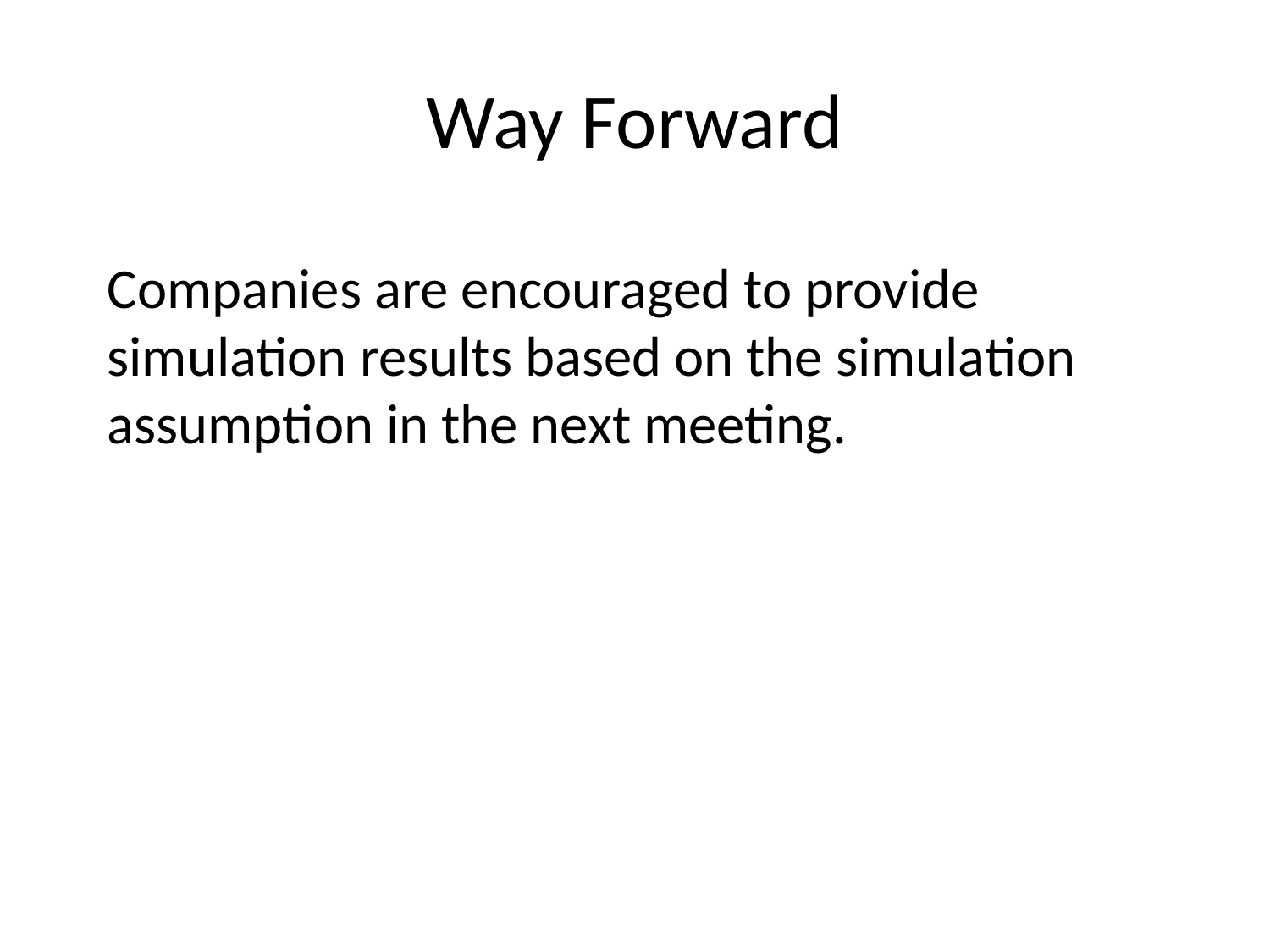

# Way Forward
Companies are encouraged to provide simulation results based on the simulation assumption in the next meeting.